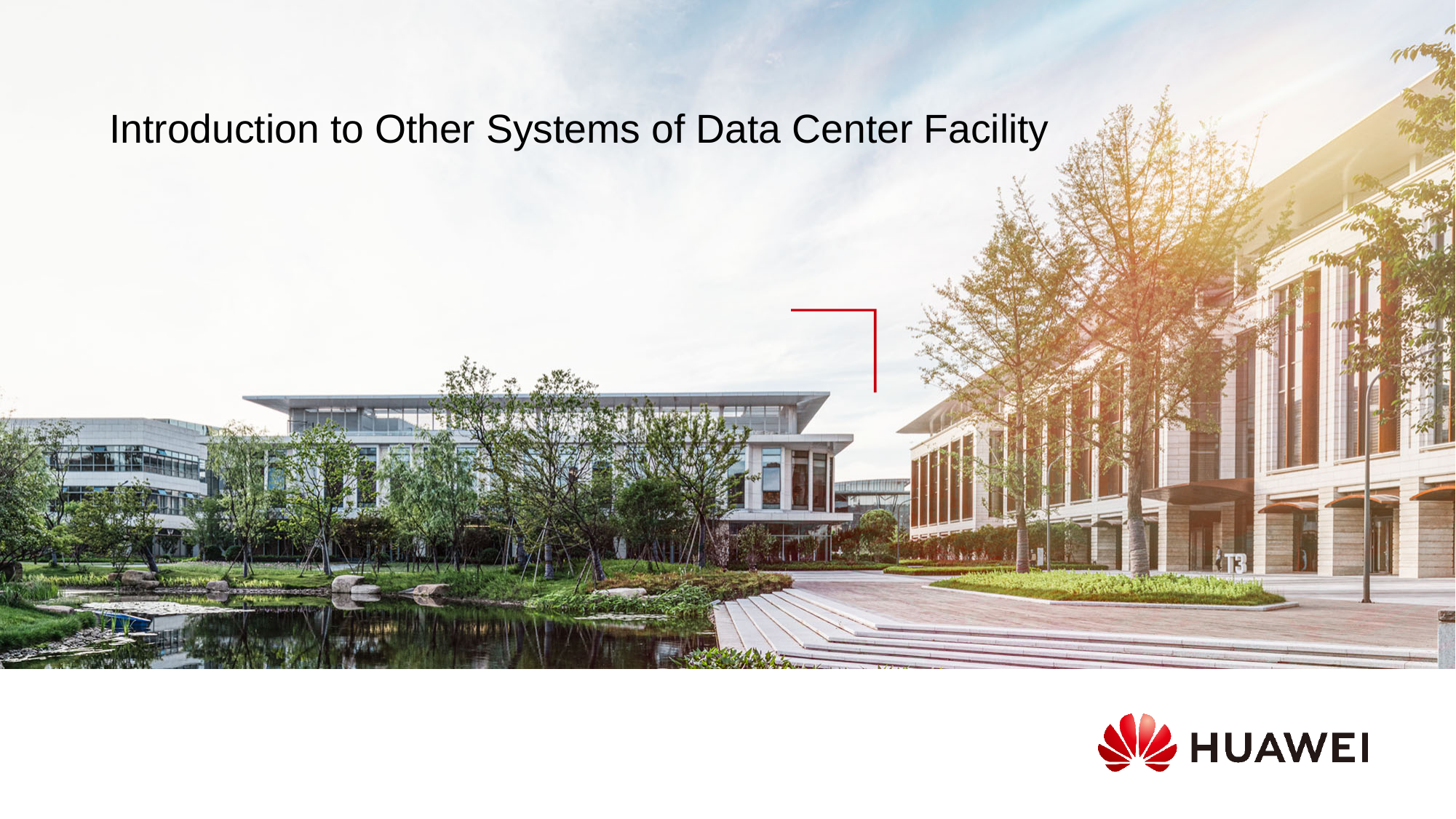

# Introduction to Other Systems of Data Center Facility